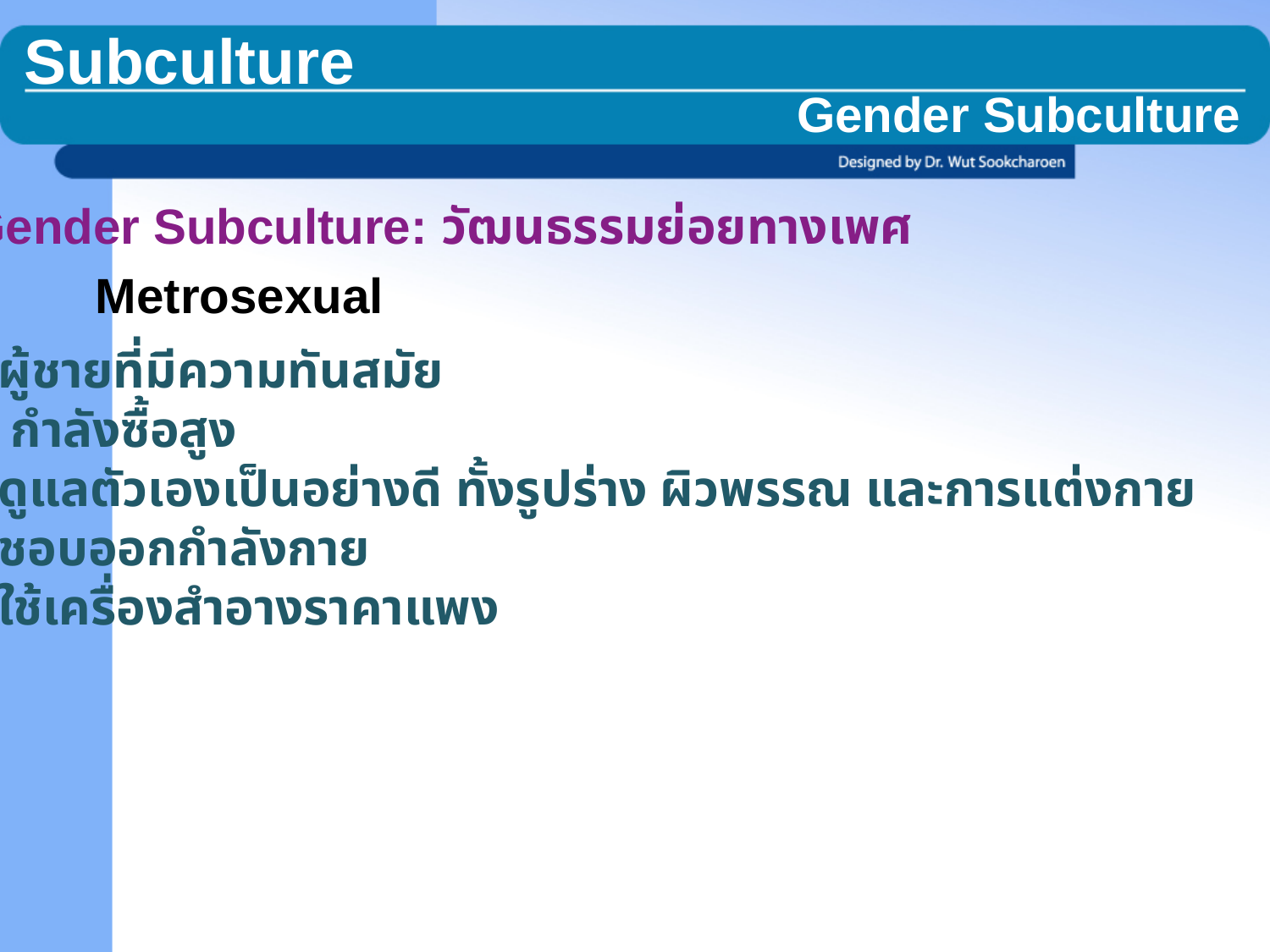

Subculture
Gender Subculture
Gender Subculture: วัฒนธรรมย่อยทางเพศ
Metrosexual
 ผู้ชายที่มีความทันสมัย
  กำลังซื้อสูง
 ดูแลตัวเองเป็นอย่างดี ทั้งรูปร่าง ผิวพรรณ และการแต่งกาย
 ชอบออกกำลังกาย
 ใช้เครื่องสำอางราคาแพง